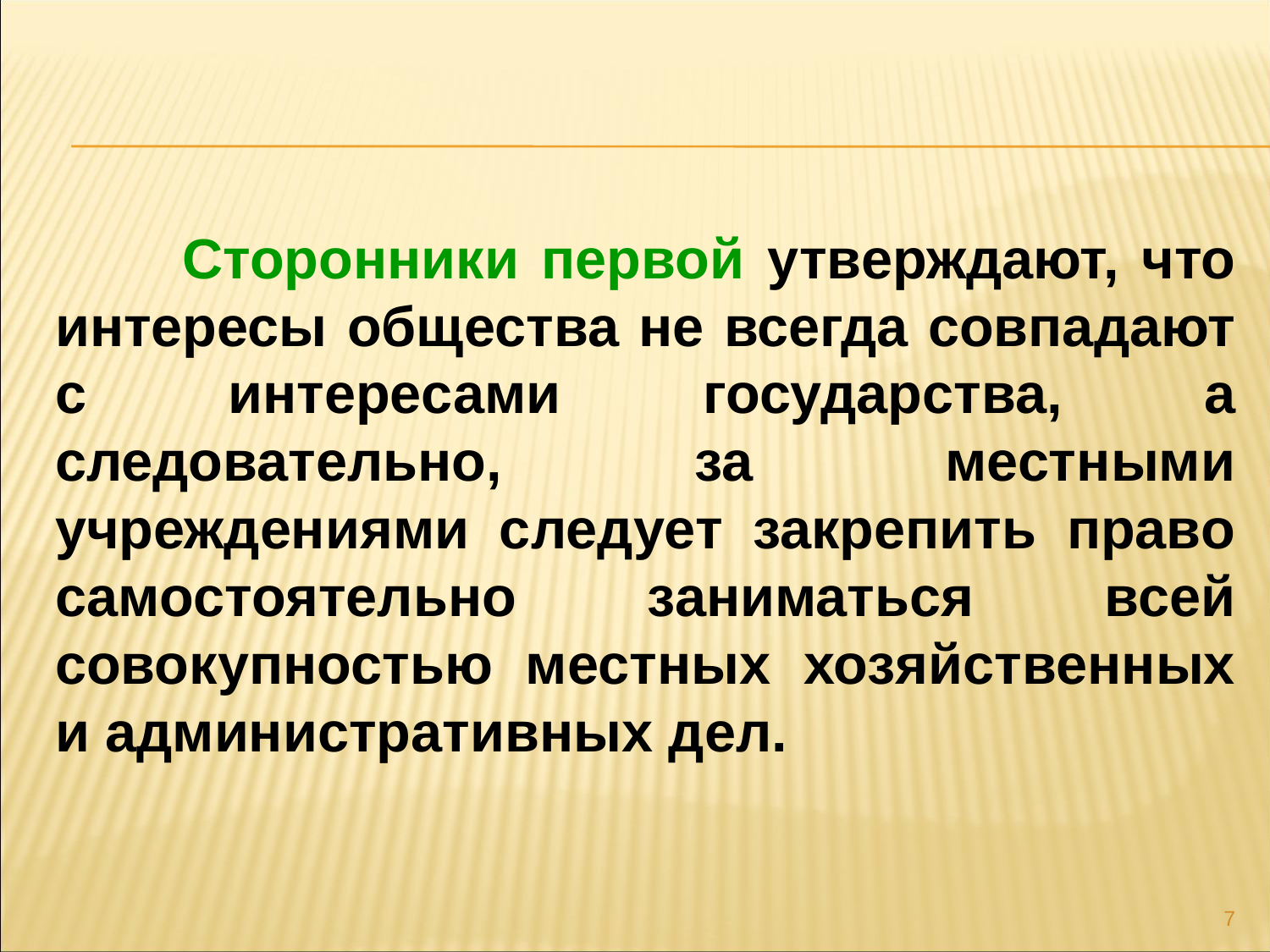

Сторонники первой утверждают, что интересы общества не всегда совпадают с интересами государства, а следовательно, за местными учреждениями следует закрепить право самостоятельно заниматься всей совокупностью местных хозяйственных и административных дел.
7